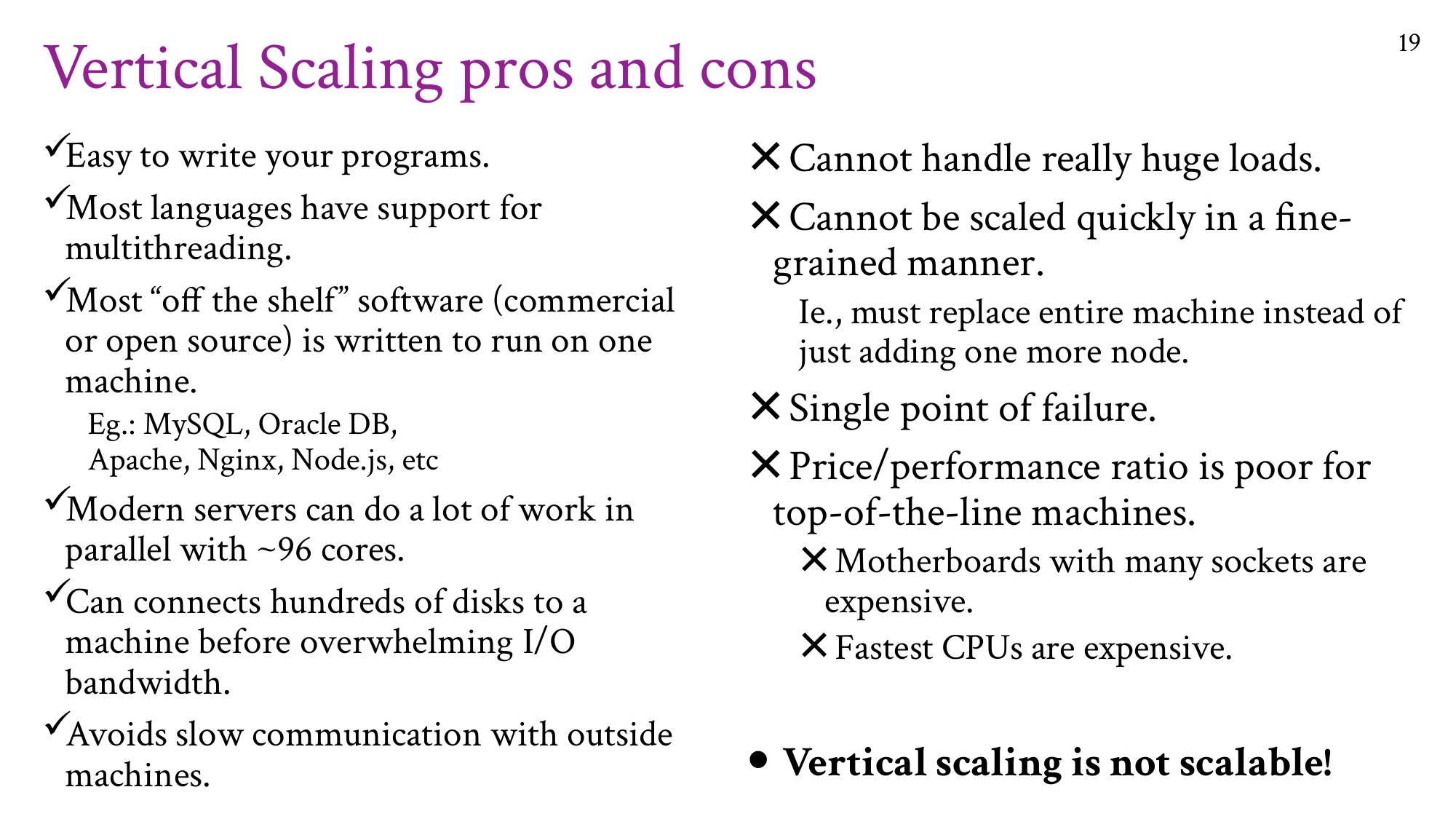

# Vertical Scaling pros and cons
Easy to write your programs.
Most languages have support for multithreading.
Most “off the shelf” software (commercial or open source) is written to run on one machine.
Eg.: MySQL, Oracle DB,
Apache, Nginx, Node.js, etc
Modern servers can do a lot of work in parallel with ~96 cores.
Can connects hundreds of disks to a machine before overwhelming I/O bandwidth.
Avoids slow communication with outside machines.
 Cannot handle really huge loads.
 Cannot be scaled quickly in a fine-grained manner.
Ie., must replace entire machine instead of just adding one more node.
 Single point of failure.
 Price/performance ratio is poor for top-of-the-line machines.
 Motherboards with many sockets are expensive.
 Fastest CPUs are expensive.

 Vertical scaling is not scalable!